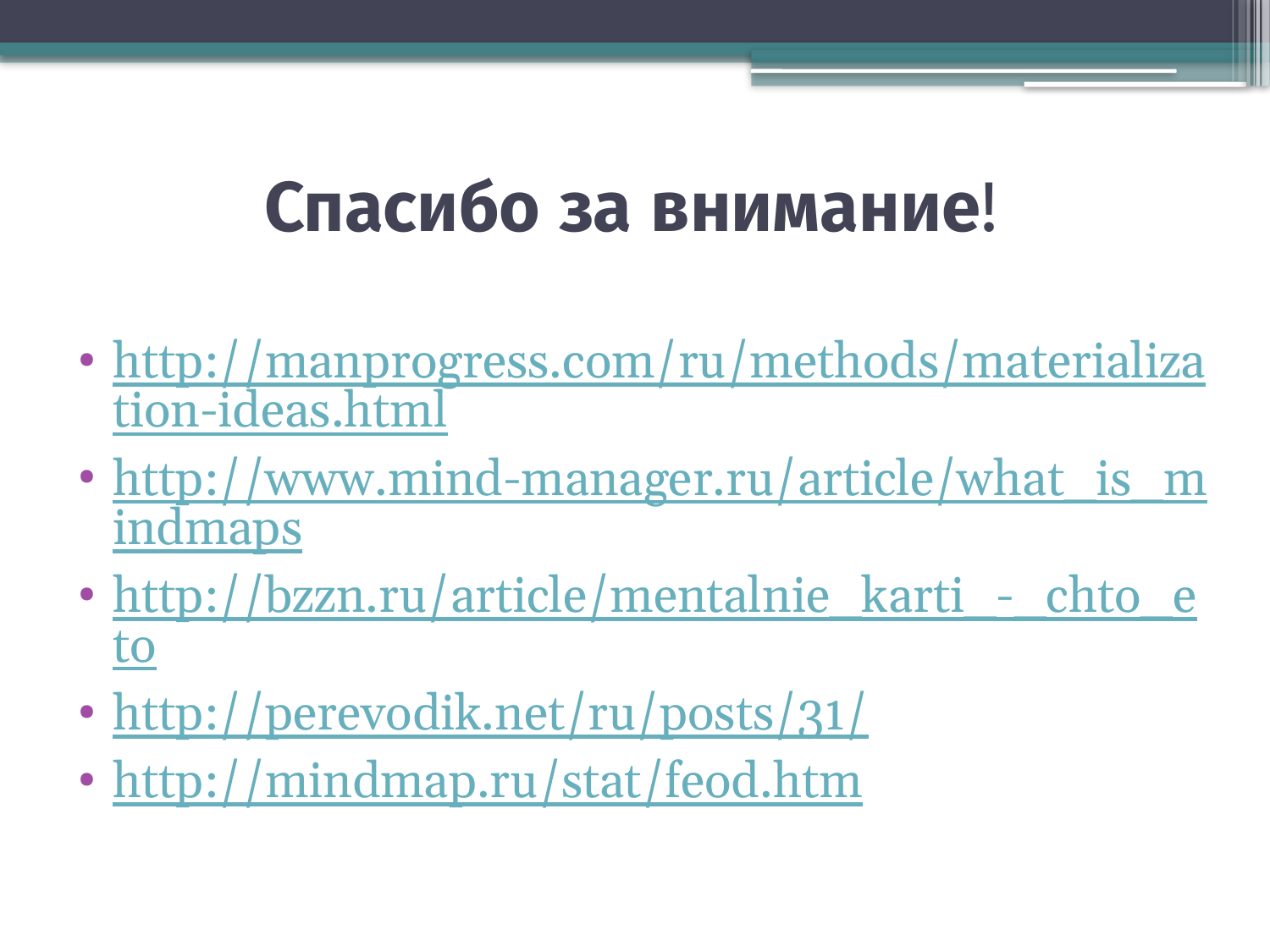

# Спасибо за внимание!

http://manprogress.com/ru/methods/materialization-ideas.html
http://www.mind-manager.ru/article/what_is_mindmaps
http://bzzn.ru/article/mentalnie_karti_-_chto_eto
http://perevodik.net/ru/posts/31/
http://mindmap.ru/stat/feod.htm